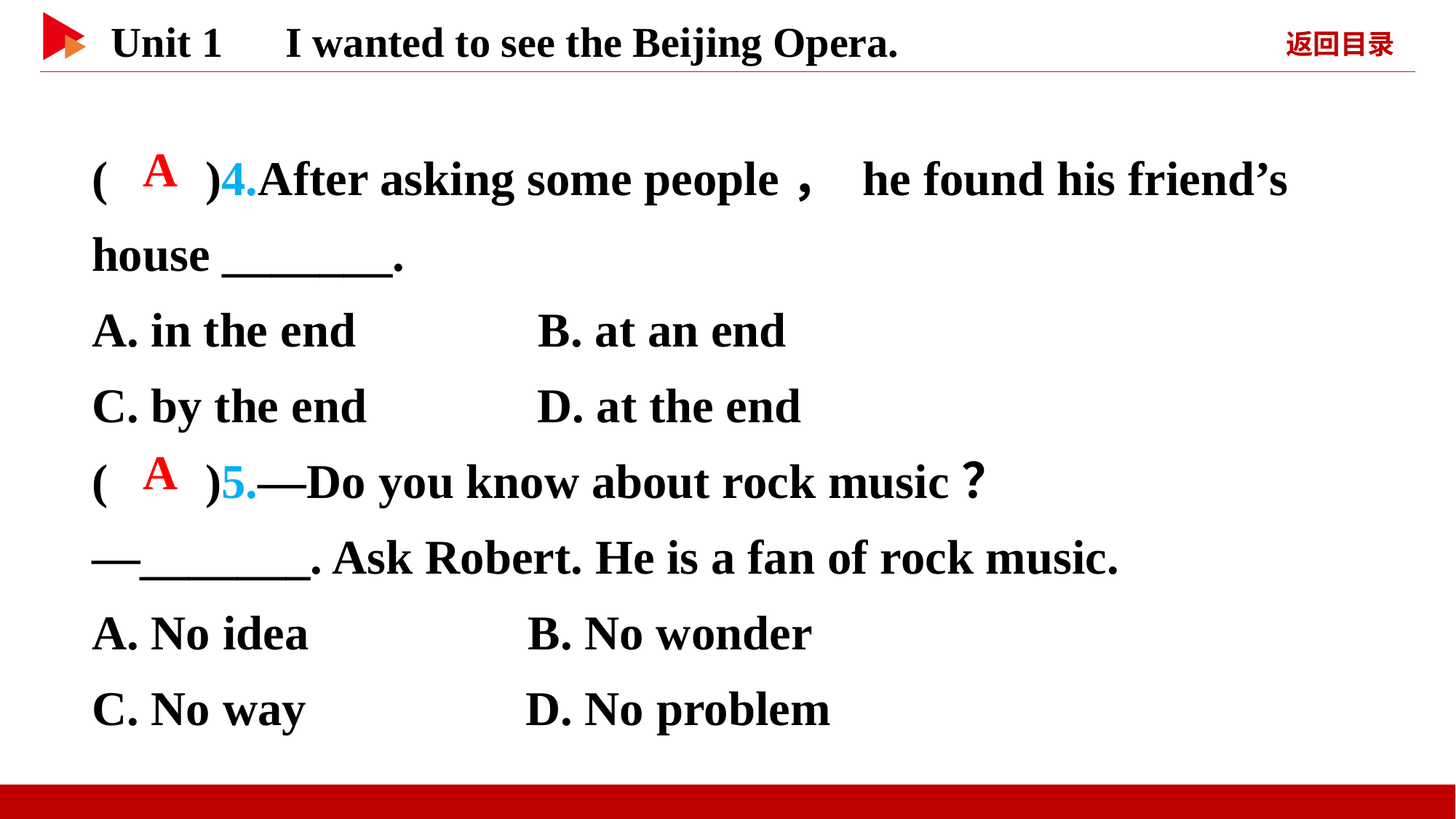

(        )4.After asking some people， he found his friend’s house _______.
A. in the end               B. at an end
C. by the end              D. at the end
(        )5.—Do you know about rock music？
—_______. Ask Robert. He is a fan of rock music.
A. No idea                  B. No wonder
C. No way                  D. No problem
   A
   A